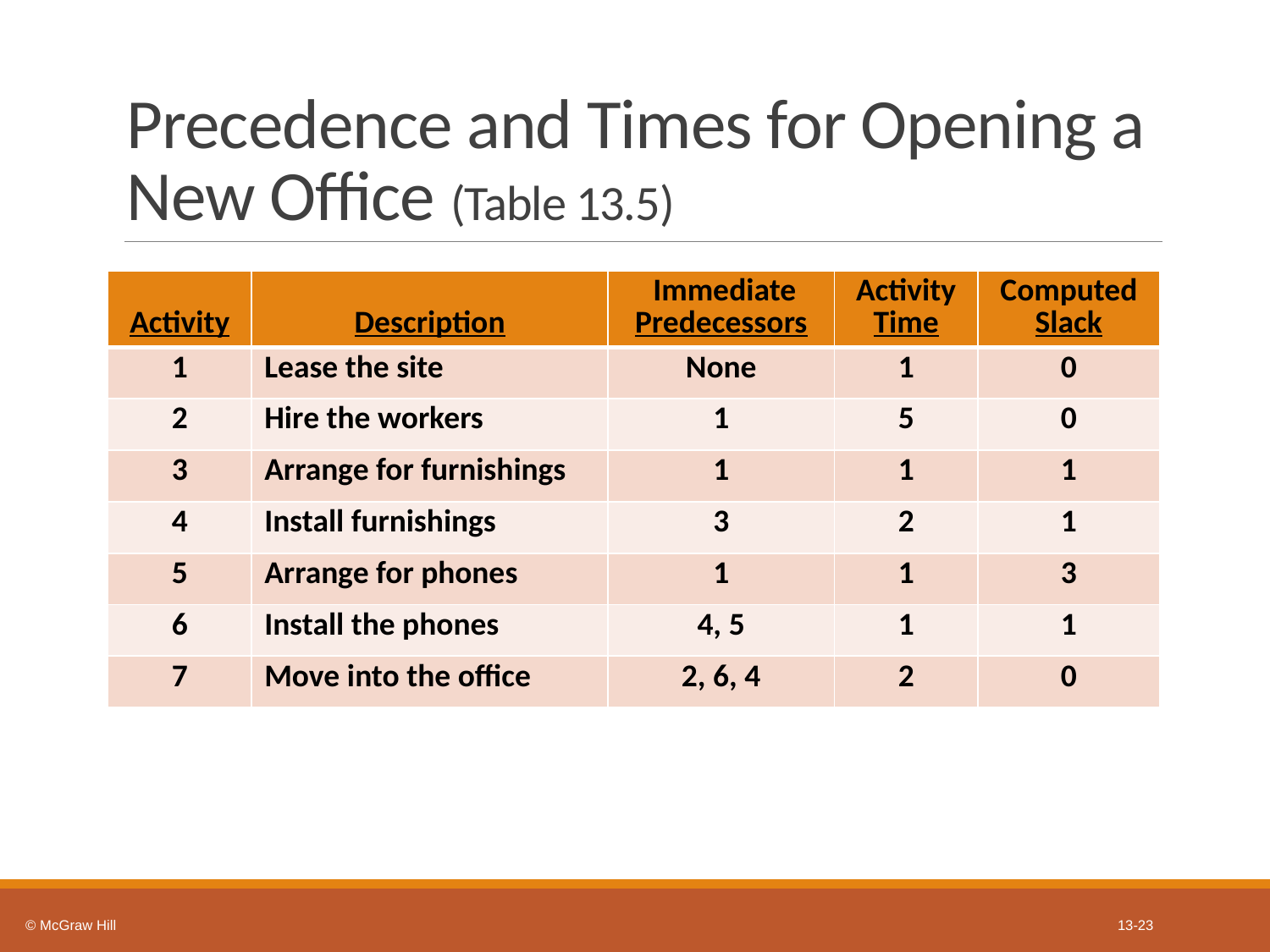

# Precedence and Times for Opening a New Office (Table 13.5)
| Activity | Description | Immediate Predecessors | Activity Time | Computed Slack |
| --- | --- | --- | --- | --- |
| 1 | Lease the site | None | 1 | 0 |
| 2 | Hire the workers | 1 | 5 | 0 |
| 3 | Arrange for furnishings | 1 | 1 | 1 |
| 4 | Install furnishings | 3 | 2 | 1 |
| 5 | Arrange for phones | 1 | 1 | 3 |
| 6 | Install the phones | 4, 5 | 1 | 1 |
| 7 | Move into the office | 2, 6, 4 | 2 | 0 |